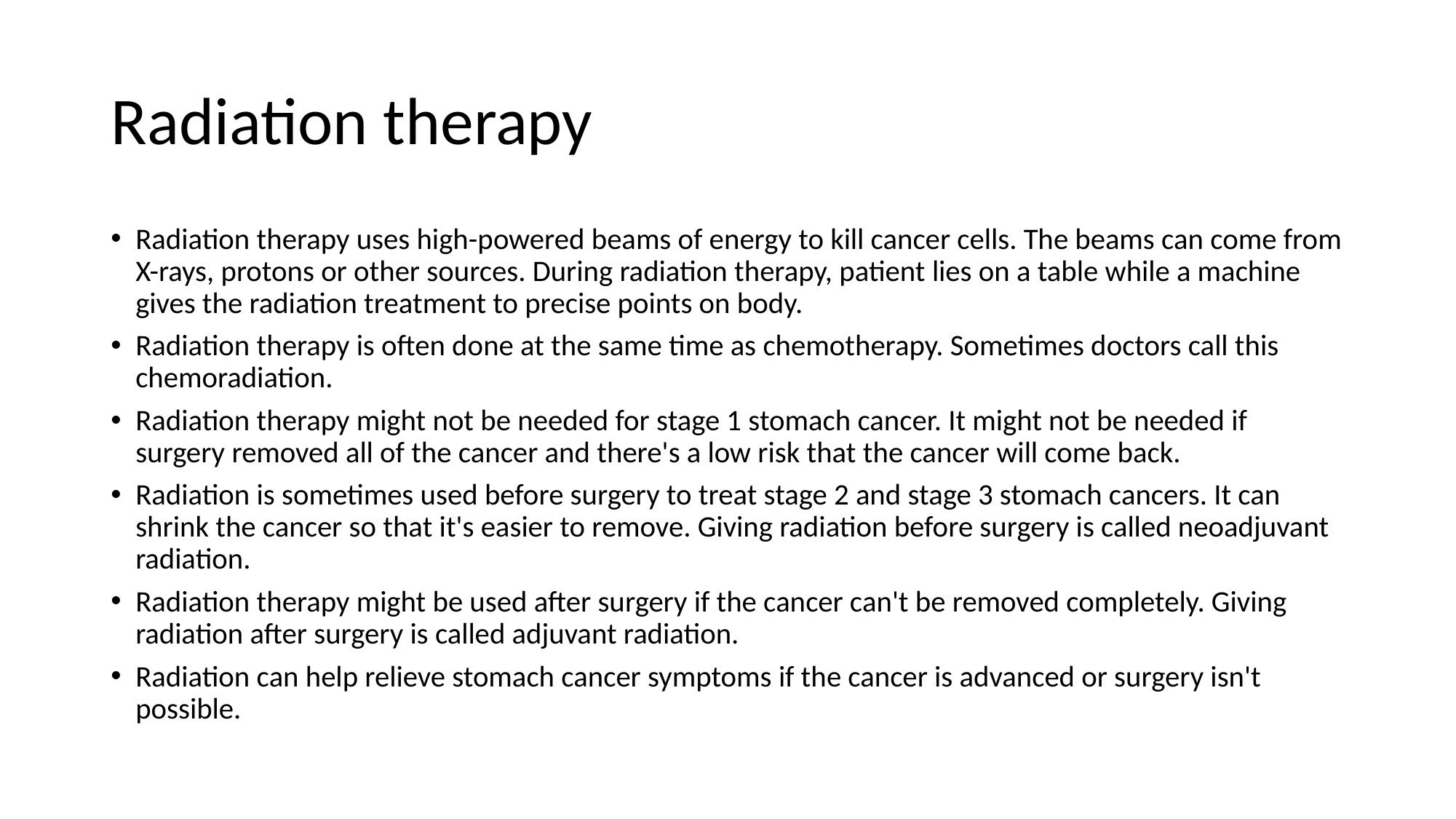

# Radiation therapy
Radiation therapy uses high-powered beams of energy to kill cancer cells. The beams can come from X-rays, protons or other sources. During radiation therapy, patient lies on a table while a machine gives the radiation treatment to precise points on body.
Radiation therapy is often done at the same time as chemotherapy. Sometimes doctors call this chemoradiation.
Radiation therapy might not be needed for stage 1 stomach cancer. It might not be needed if surgery removed all of the cancer and there's a low risk that the cancer will come back.
Radiation is sometimes used before surgery to treat stage 2 and stage 3 stomach cancers. It can shrink the cancer so that it's easier to remove. Giving radiation before surgery is called neoadjuvant radiation.
Radiation therapy might be used after surgery if the cancer can't be removed completely. Giving radiation after surgery is called adjuvant radiation.
Radiation can help relieve stomach cancer symptoms if the cancer is advanced or surgery isn't possible.